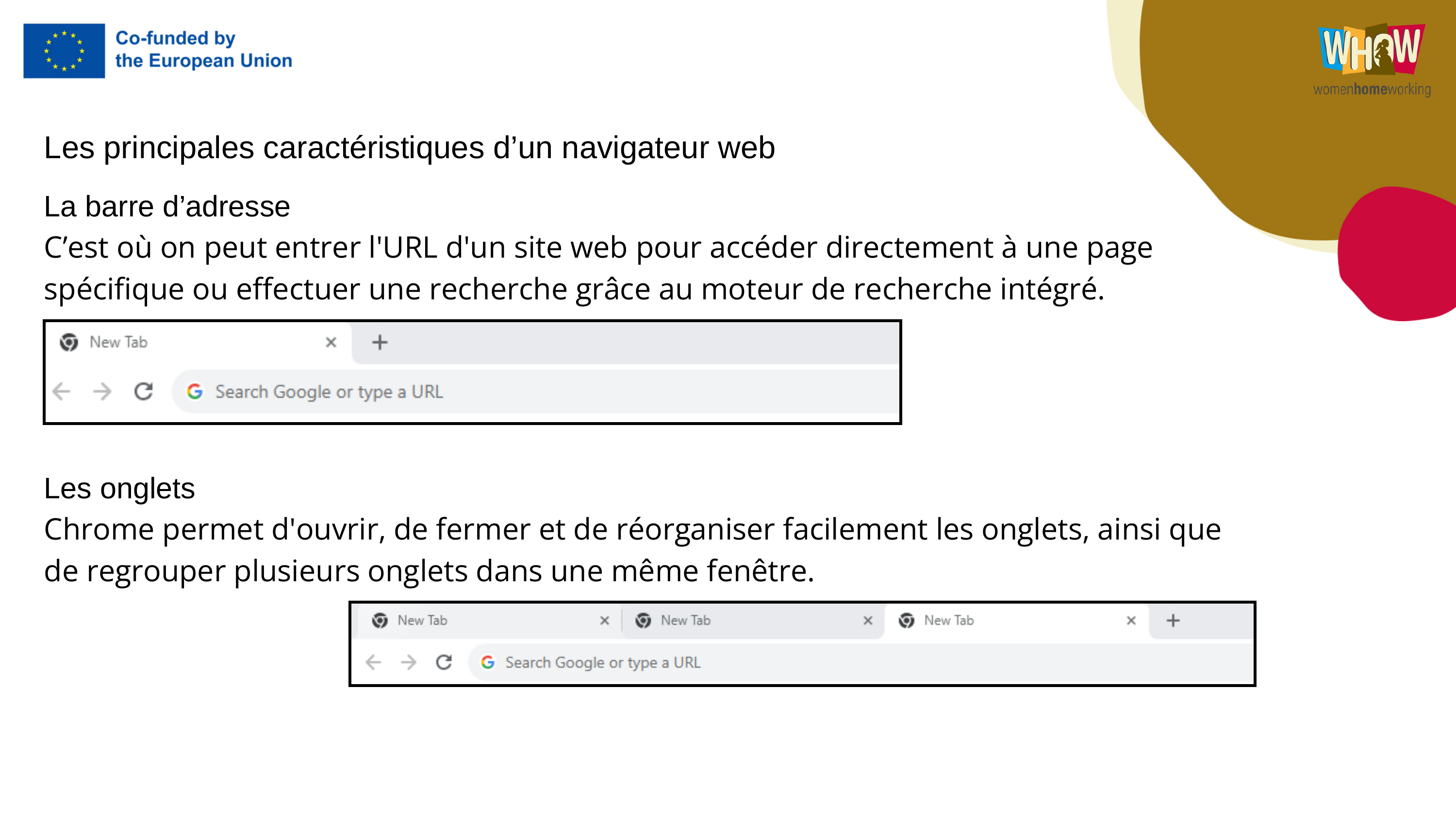

Les principales caractéristiques d’un navigateur web
La barre d’adresse
C’est où on peut entrer l'URL d'un site web pour accéder directement à une page spécifique ou effectuer une recherche grâce au moteur de recherche intégré.

Les onglets
Chrome permet d'ouvrir, de fermer et de réorganiser facilement les onglets, ainsi que de regrouper plusieurs onglets dans une même fenêtre.